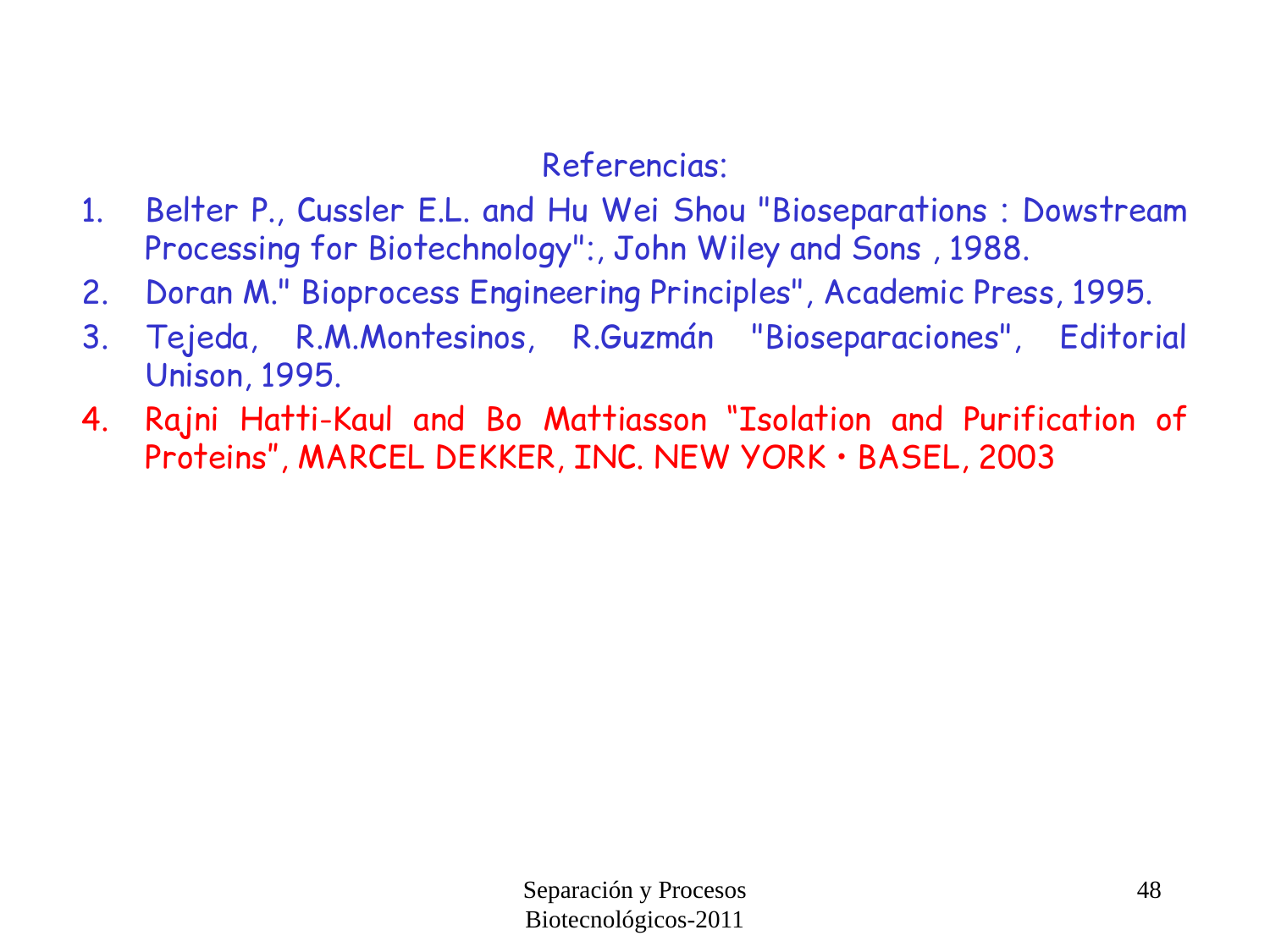

Referencias:
Belter P., Cussler E.L. and Hu Wei Shou "Bioseparations : Dowstream Processing for Biotechnology":, John Wiley and Sons , 1988.
Doran M." Bioprocess Engineering Principles", Academic Press, 1995.
Tejeda, R.M.Montesinos, R.Guzmán "Bioseparaciones", Editorial Unison, 1995.
Rajni Hatti-Kaul and Bo Mattiasson “Isolation and Purification of Proteins”, MARCEL DEKKER, INC. NEW YORK • BASEL, 2003

Separación y Procesos Biotecnológicos-2011
48